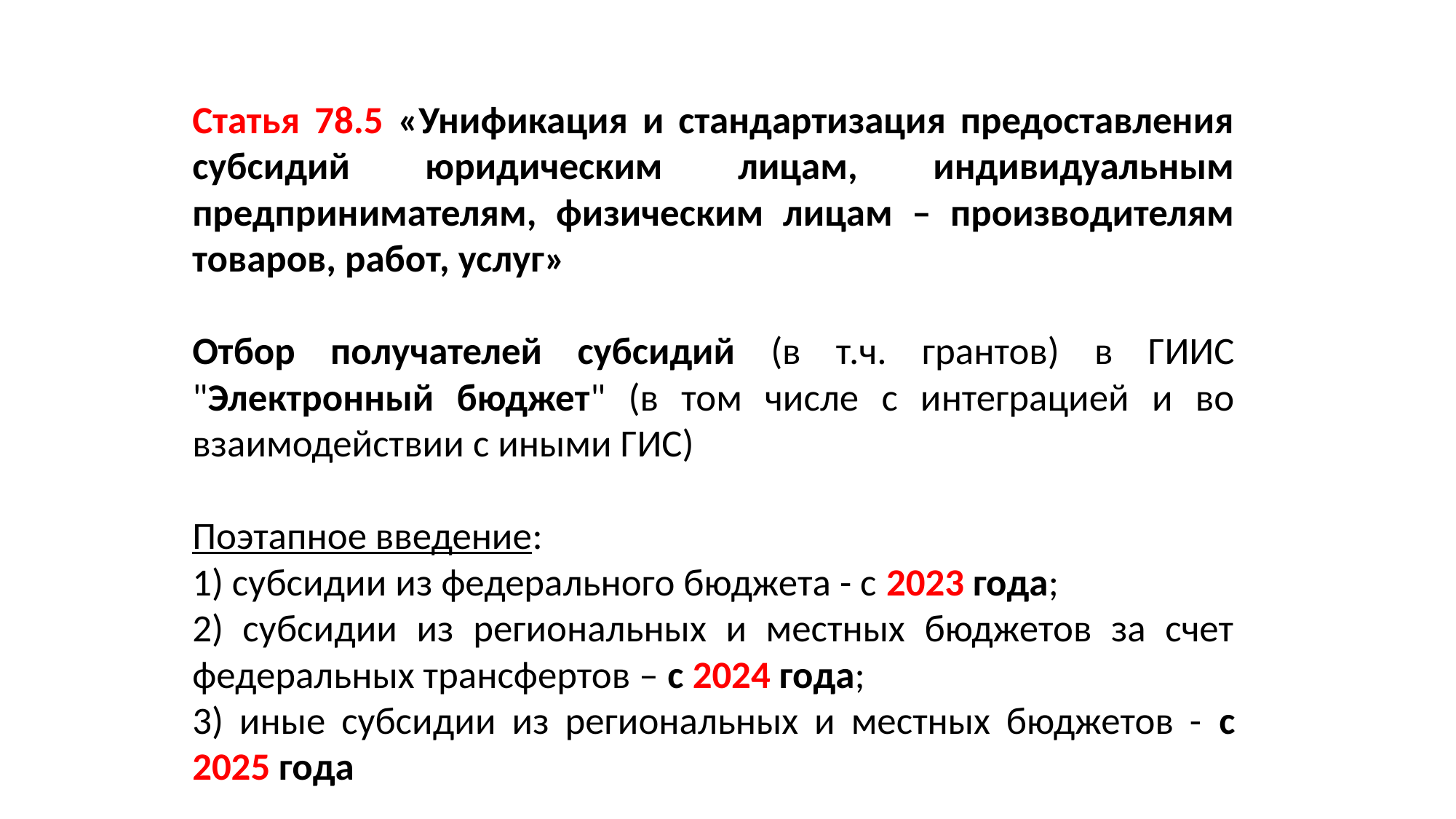

10
Статья 78.5 «Унификация и стандартизация предоставления субсидий юридическим лицам, индивидуальным предпринимателям, физическим лицам – производителям товаров, работ, услуг»

Отбор получателей субсидий (в т.ч. грантов) в ГИИС "Электронный бюджет" (в том числе с интеграцией и во взаимодействии с иными ГИС)

Поэтапное введение:
1) субсидии из федерального бюджета - с 2023 года;
2) субсидии из региональных и местных бюджетов за счет федеральных трансфертов – с 2024 года;
3) иные субсидии из региональных и местных бюджетов - с 2025 года

Информация о субсидиях, планируемых к предоставлению из бюджетов, и об отборе получателей субсидии будет размещаться на едином портале бюджетной системы